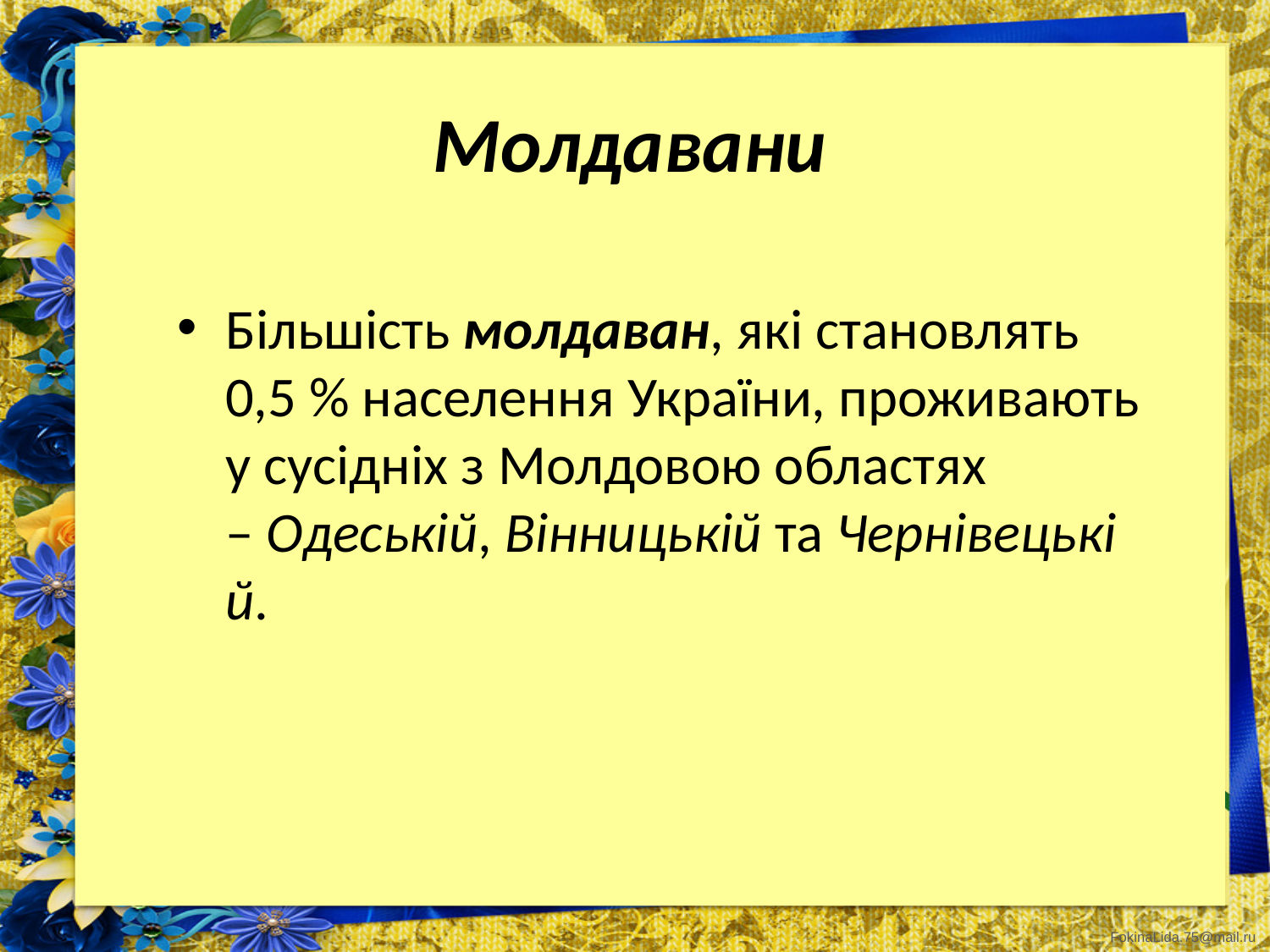

Молдавани
Більшість молдаван, які становлять 0,5 % населення України, проживають у сусідніх з Молдовою областях – Одеській, Вінницькій та Чернівецькій.